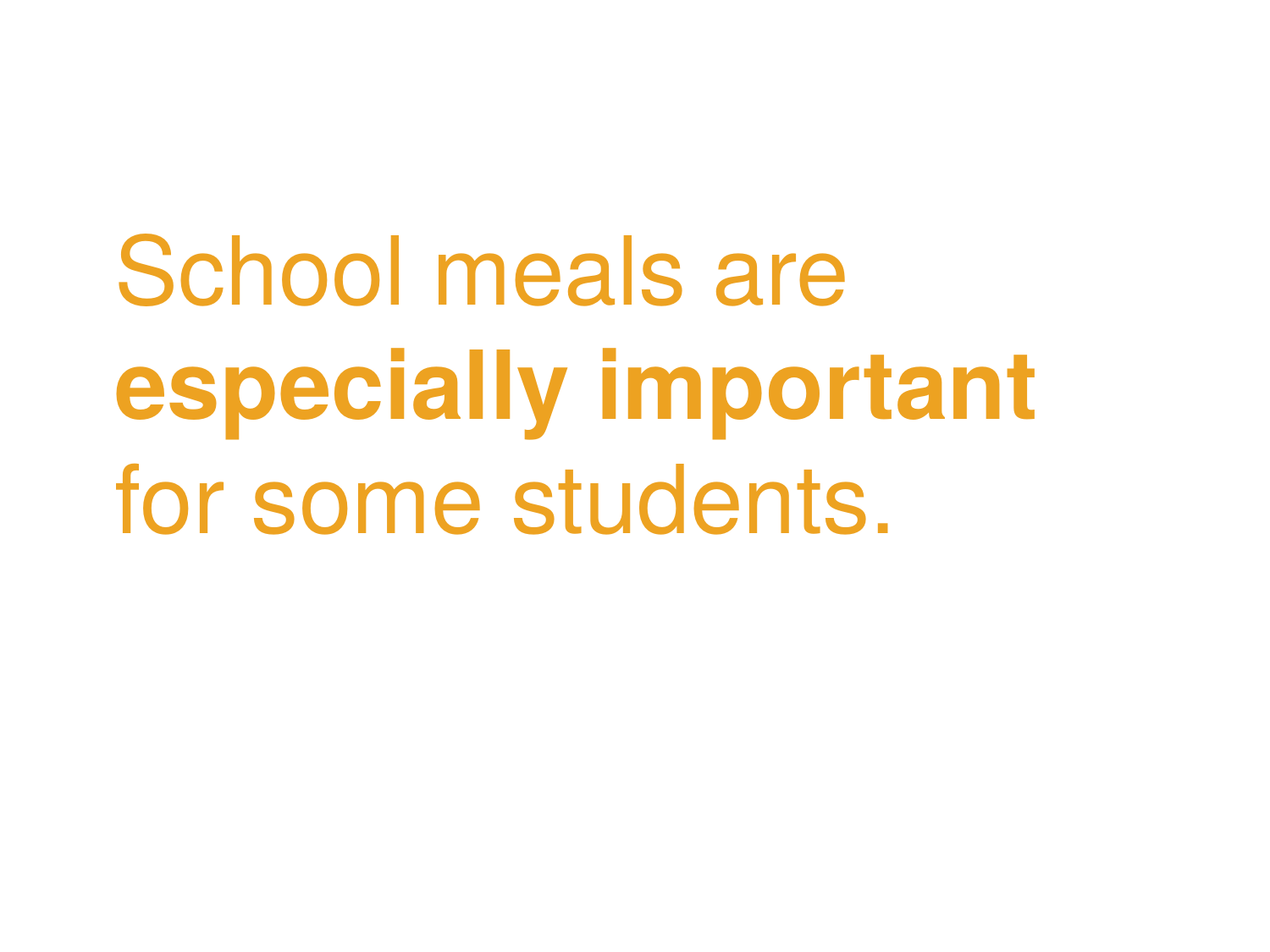

School meals are especially important
for some students.
parts